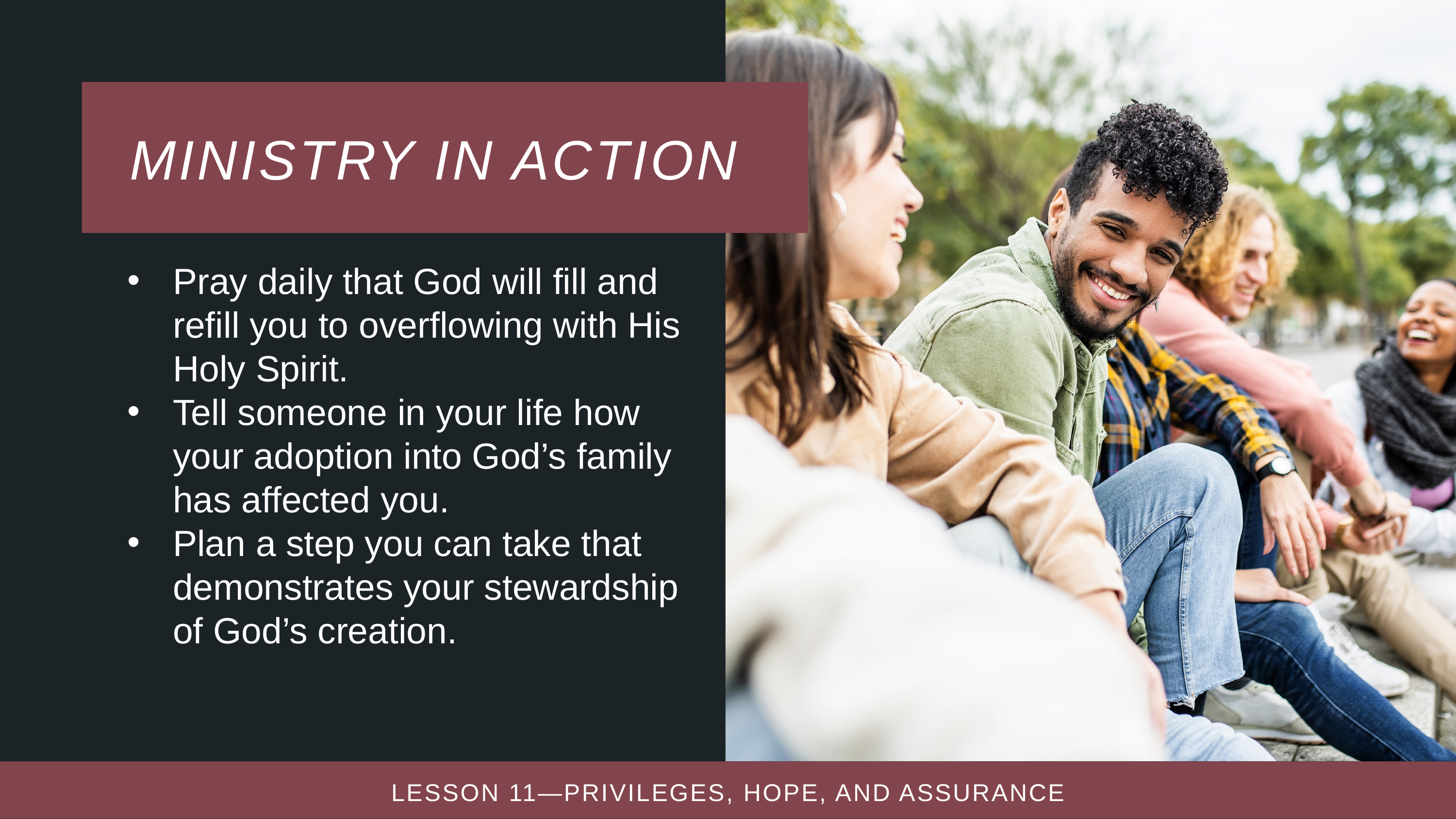

Pray daily that God will fill and refill you to overflowing with His Holy Spirit.
Tell someone in your life how your adoption into God’s family has affected you.
Plan a step you can take that demonstrates your stewardship of God’s creation.